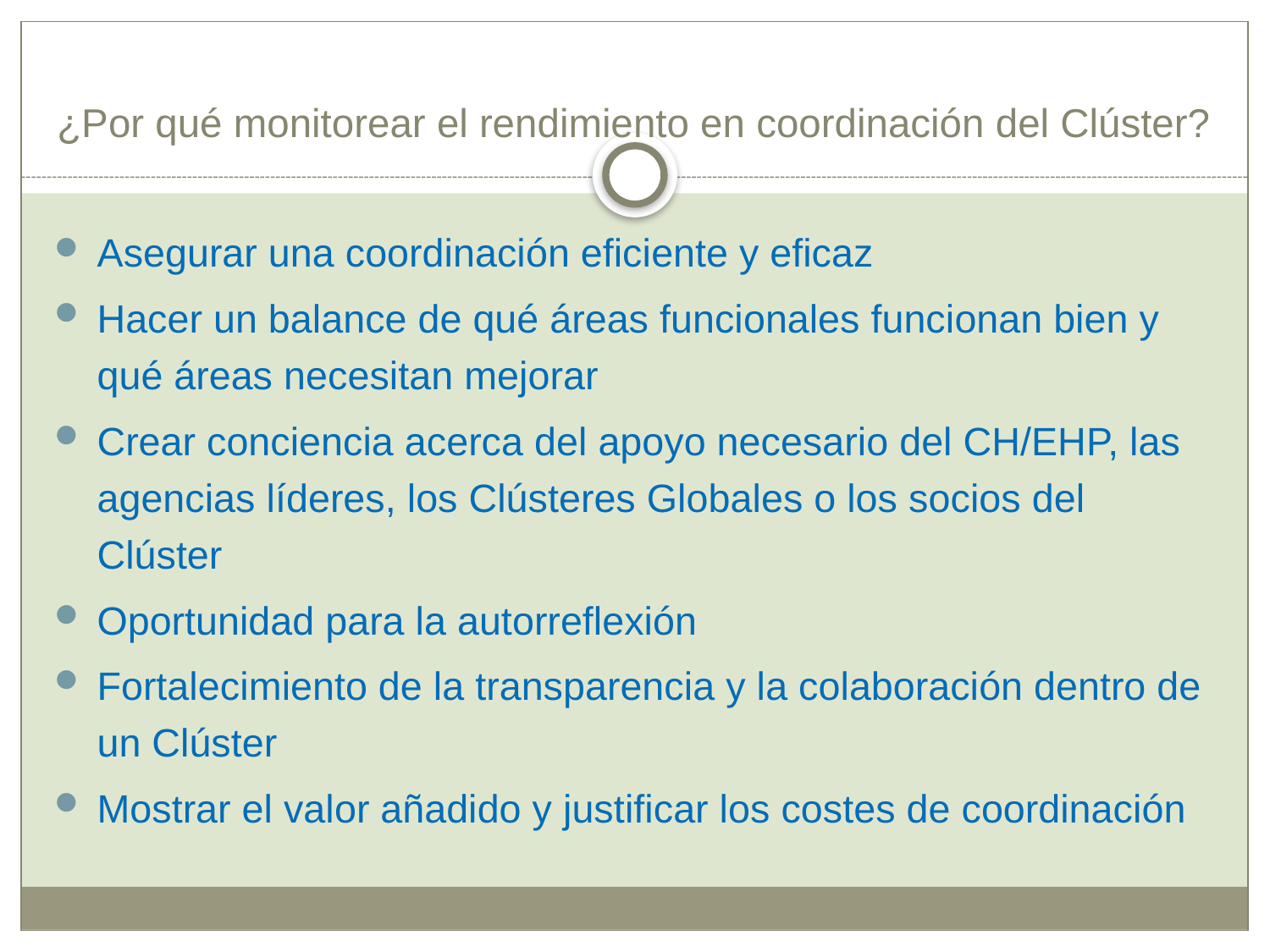

# ¿Por qué monitorear el rendimiento en coordinación del Clúster?
Asegurar una coordinación eficiente y eficaz
Hacer un balance de qué áreas funcionales funcionan bien y qué áreas necesitan mejorar
Crear conciencia acerca del apoyo necesario del CH/EHP, las agencias líderes, los Clústeres Globales o los socios del Clúster
Oportunidad para la autorreflexión
Fortalecimiento de la transparencia y la colaboración dentro de un Clúster
Mostrar el valor añadido y justificar los costes de coordinación